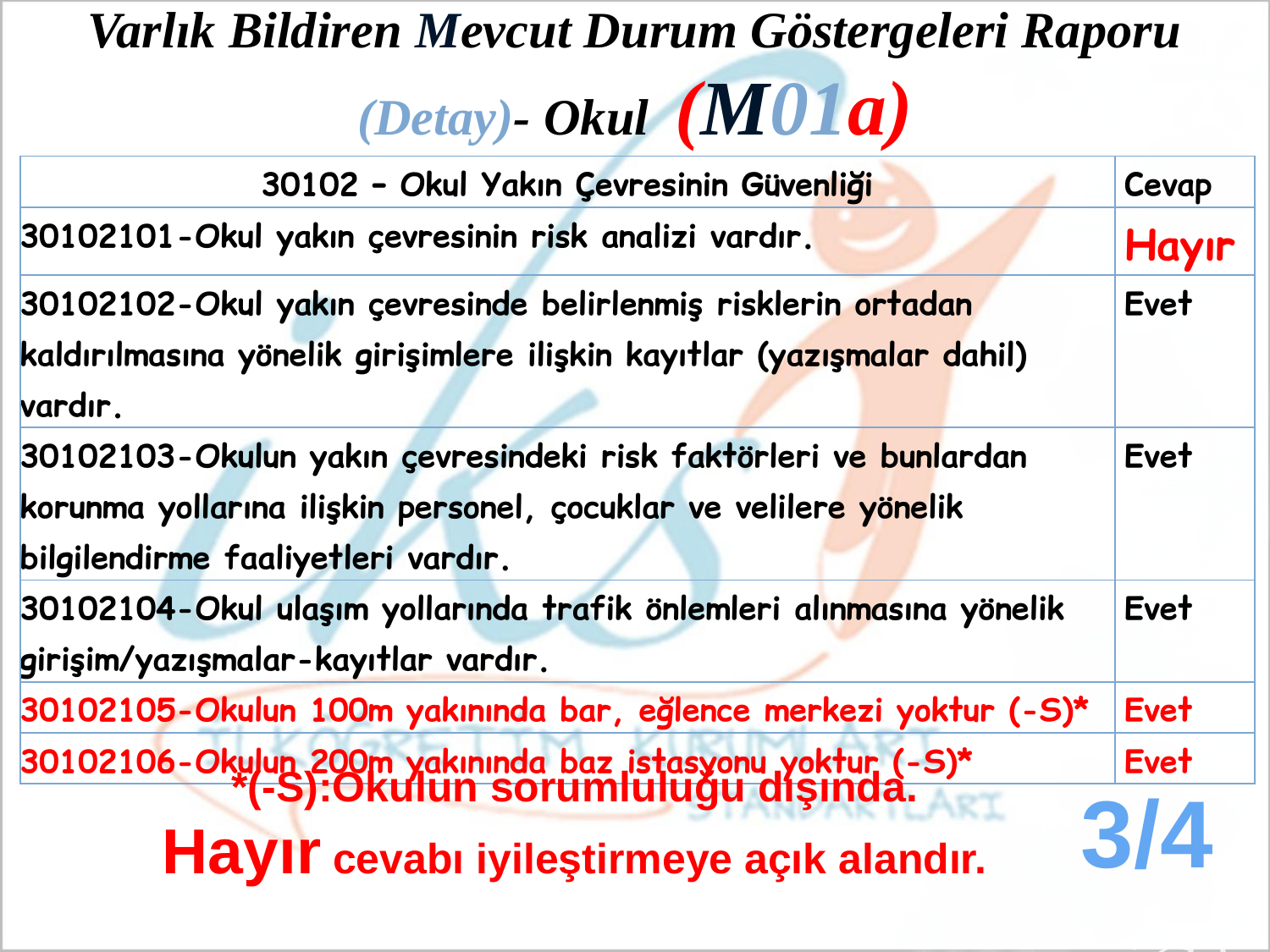

# Varlık Bildiren Mevcut Durum Göstergeleri Raporu (Detay)- Okul  (M01a)
| 30102 – Okul Yakın Çevresinin Güvenliği | Cevap |
| --- | --- |
| 30102101-Okul yakın çevresinin risk analizi vardır. | Hayır |
| 30102102-Okul yakın çevresinde belirlenmiş risklerin ortadan kaldırılmasına yönelik girişimlere ilişkin kayıtlar (yazışmalar dahil) vardır. | Evet |
| 30102103-Okulun yakın çevresindeki risk faktörleri ve bunlardan korunma yollarına ilişkin personel, çocuklar ve velilere yönelik bilgilendirme faaliyetleri vardır. | Evet |
| 30102104-Okul ulaşım yollarında trafik önlemleri alınmasına yönelik girişim/yazışmalar-kayıtlar vardır. | Evet |
| 30102105-Okulun 100m yakınında bar, eğlence merkezi yoktur (-S)\* | Evet |
| 30102106-Okulun 200m yakınında baz istasyonu yoktur (-S)\* | Evet |
*(-S):Okulun sorumluluğu dışında.
Hayır cevabı iyileştirmeye açık alandır.

3/4